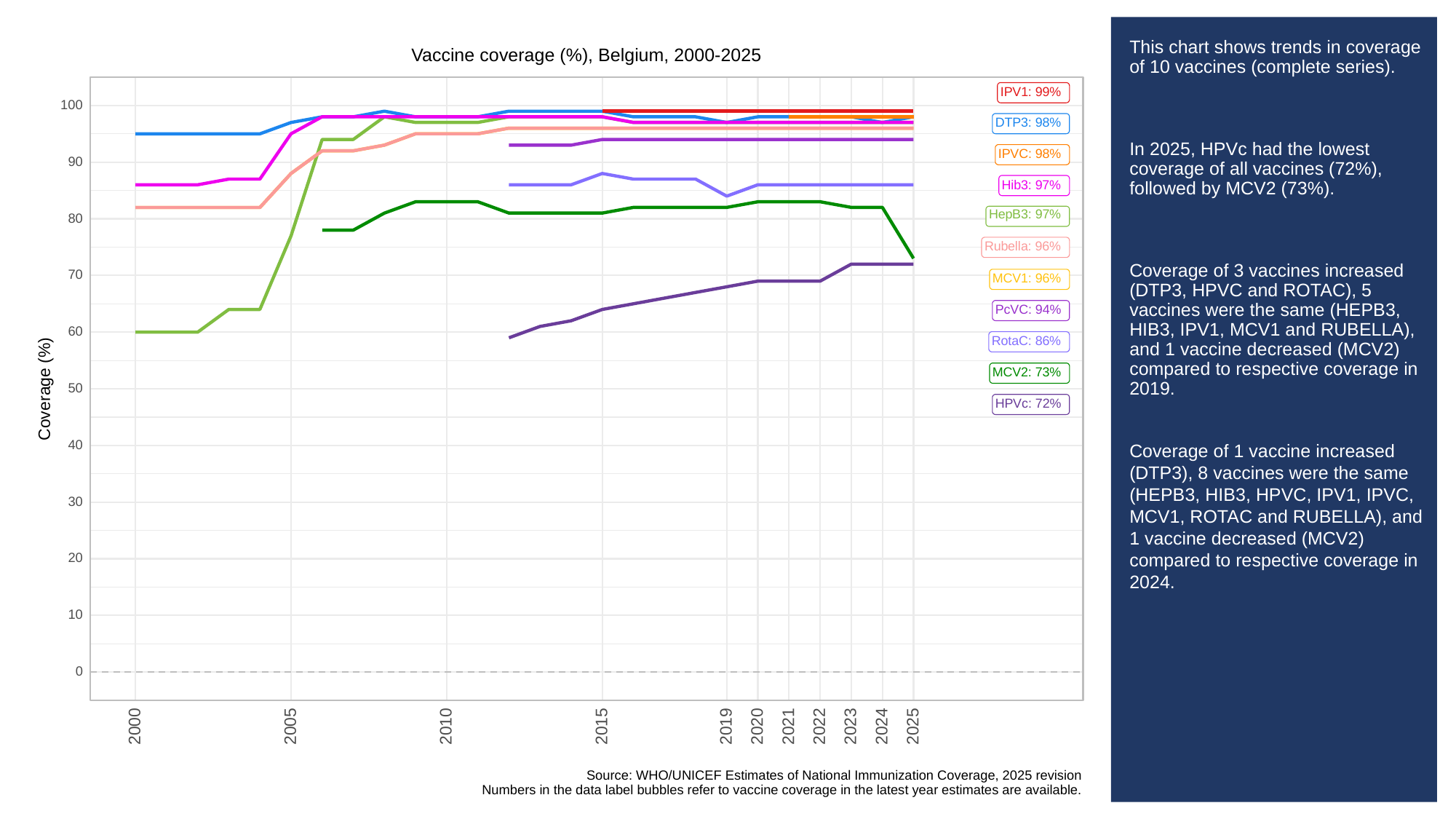

# This chart shows trends in coverage of 10 vaccines (complete series).

In 2025, HPVc had the lowest coverage of all vaccines (72%), followed by MCV2 (73%).

Coverage of 3 vaccines increased (DTP3, HPVC and ROTAC), 5 vaccines were the same (HEPB3, HIB3, IPV1, MCV1 and RUBELLA), and 1 vaccine decreased (MCV2) compared to respective coverage in 2019.

Coverage of 1 vaccine increased (DTP3), 8 vaccines were the same (HEPB3, HIB3, HPVC, IPV1, IPVC, MCV1, ROTAC and RUBELLA), and 1 vaccine decreased (MCV2) compared to respective coverage in 2024.

Vaccine coverage (%), Belgium, 2000-2025

IPV1: 99%

100

DTP3: 98%

IPVC: 98%
90

Hib3: 97%

HepB3: 97%
80

Rubella: 96%

70
MCV1: 96%

PcVC: 94%
60

RotaC: 86%

MCV2: 73%
Coverage (%)
50

HPVc: 72%

40

30

20

10

0

2023
2000
2005
2010
2015
2019
2020
2021
2022
2024
2025
Source: WHO/UNICEF Estimates of National Immunization Coverage, 2025 revision
Numbers in the data label bubbles refer to vaccine coverage in the latest year estimates are available.